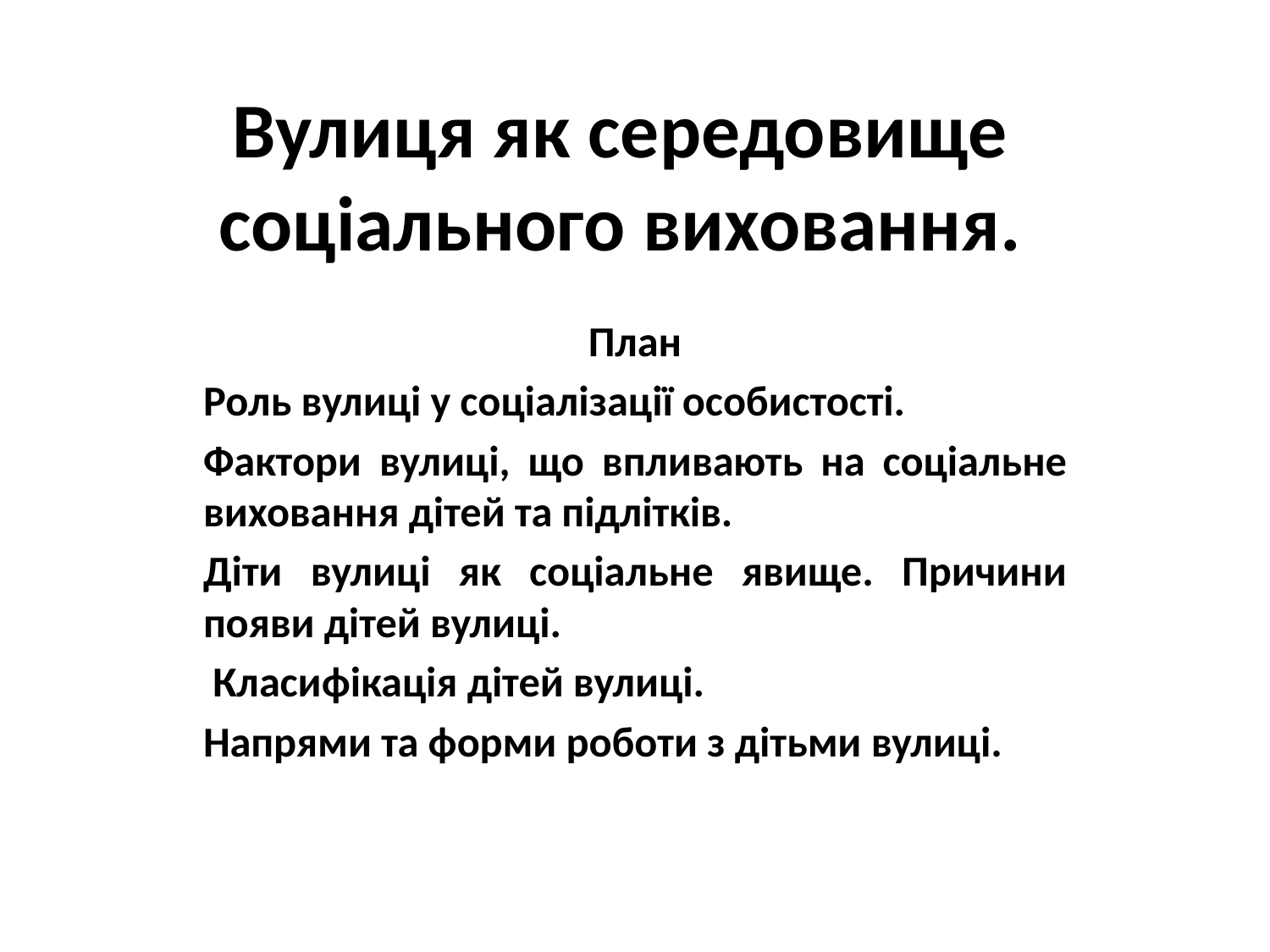

# Вулиця як середовище  соціального виховання.
План
Роль вулиці у соціалізації особистості.
Фактори вулиці, що впливають на соціальне виховання дітей та підлітків.
Діти вулиці як соціальне явище. Причини появи дітей вулиці.
 Класифікація дітей вулиці.
Напрями та форми роботи з дітьми вулиці.